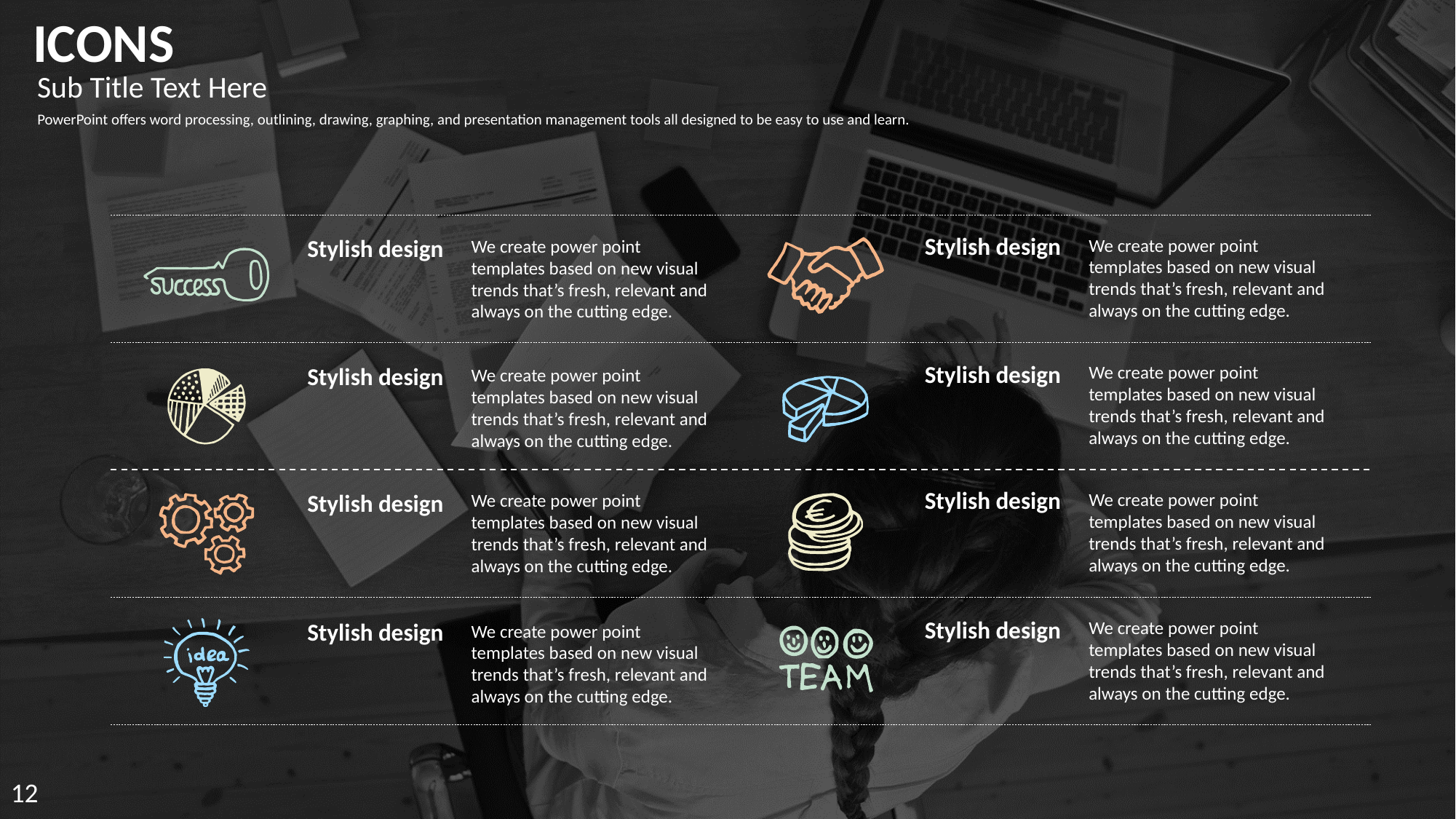

ICONS
Sub Title Text Here
PowerPoint offers word processing, outlining, drawing, graphing, and presentation management tools all designed to be easy to use and learn.
We create power point templates based on new visual trends that’s fresh, relevant and always on the cutting edge.
Stylish design
We create power point templates based on new visual trends that’s fresh, relevant and always on the cutting edge.
Stylish design

We create power point templates based on new visual trends that’s fresh, relevant and always on the cutting edge.
Stylish design
We create power point templates based on new visual trends that’s fresh, relevant and always on the cutting edge.
Stylish design

We create power point templates based on new visual trends that’s fresh, relevant and always on the cutting edge.
Stylish design
We create power point templates based on new visual trends that’s fresh, relevant and always on the cutting edge.
Stylish design

We create power point templates based on new visual trends that’s fresh, relevant and always on the cutting edge.
Stylish design

We create power point templates based on new visual trends that’s fresh, relevant and always on the cutting edge.
Stylish design

12